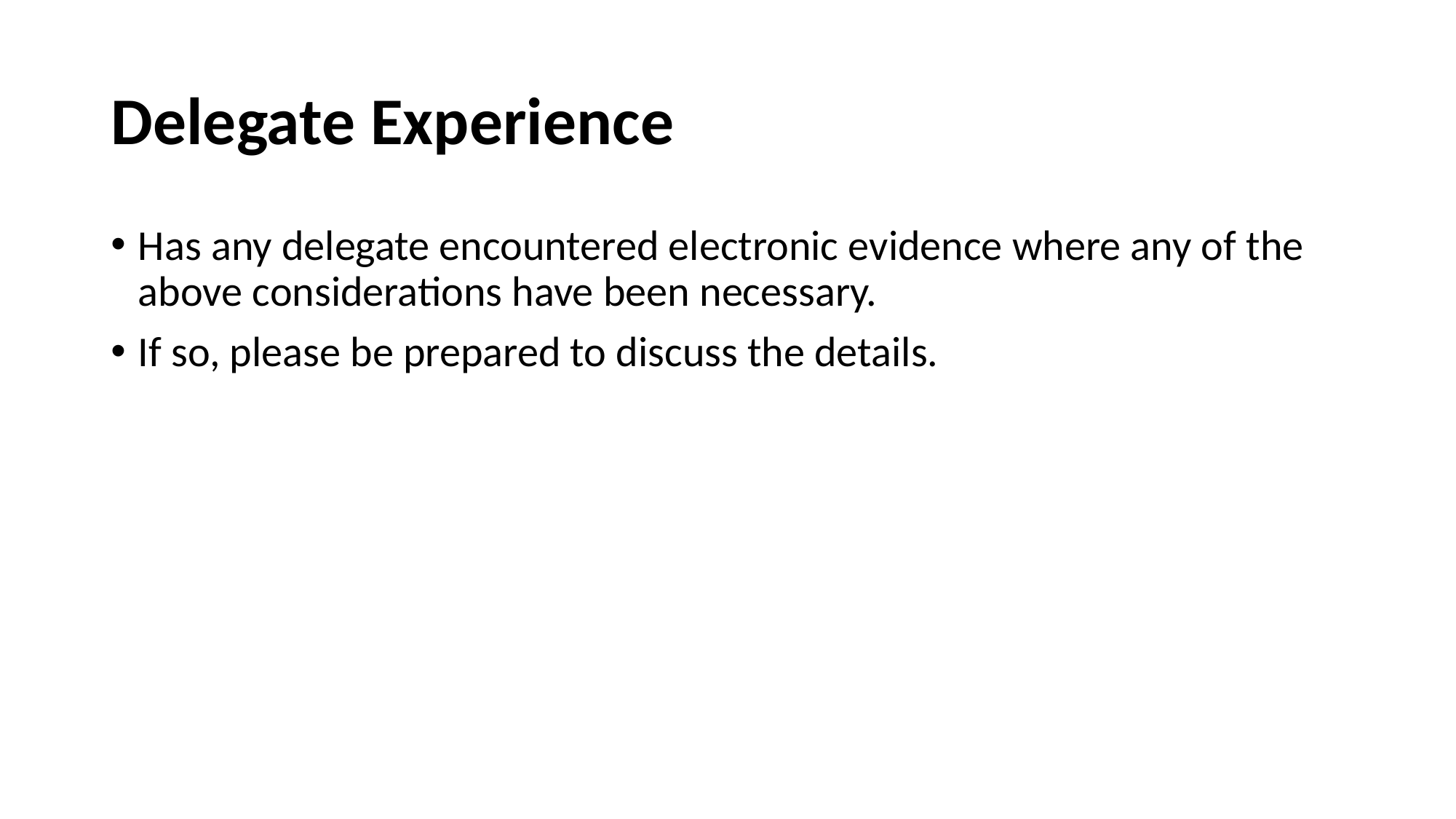

# Delegate Experience
Has any delegate encountered electronic evidence where any of the above considerations have been necessary.
If so, please be prepared to discuss the details.